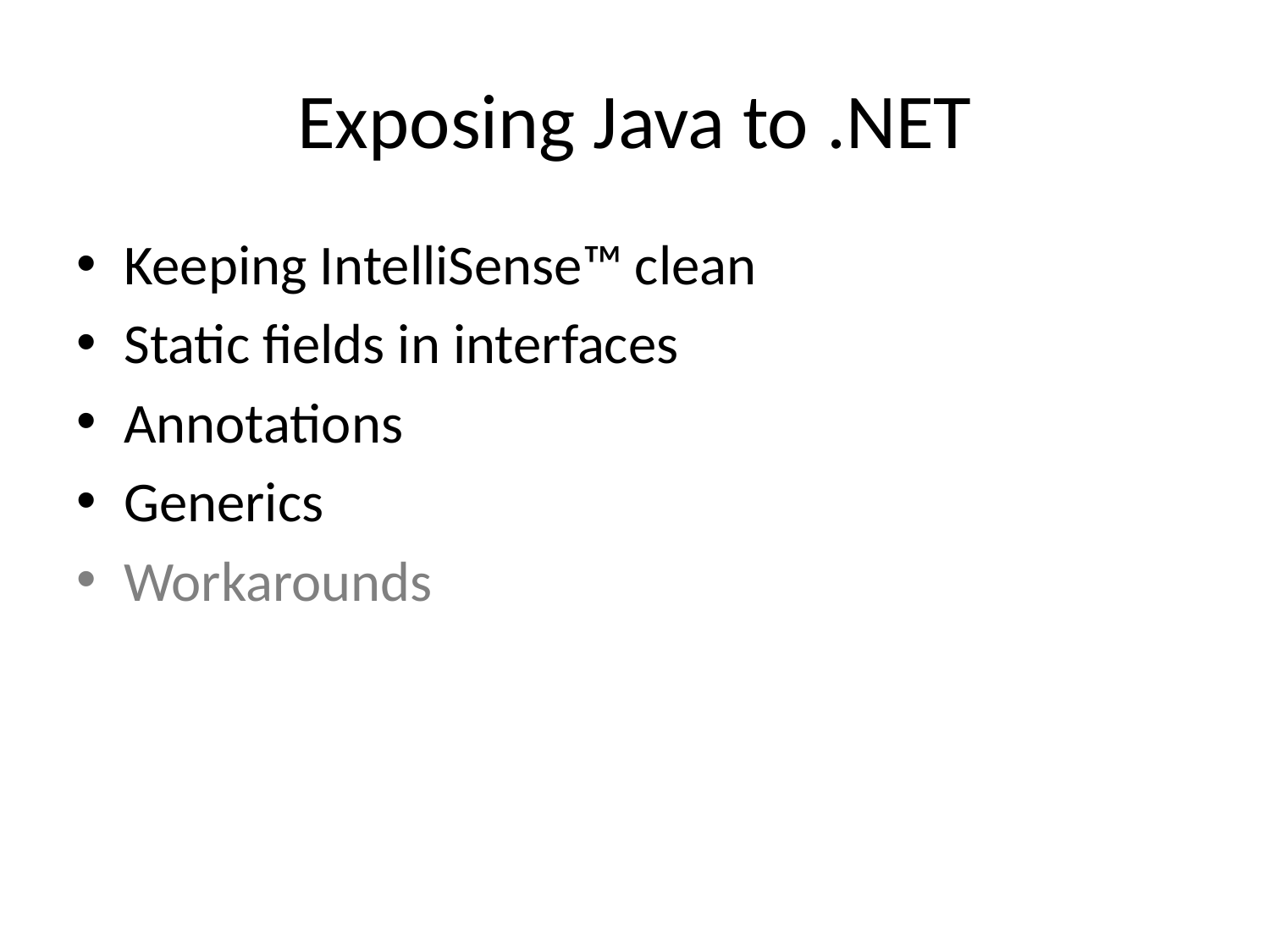

# Exposing Java to .NET
Keeping IntelliSense™ clean
Static fields in interfaces
Annotations
Generics
Workarounds